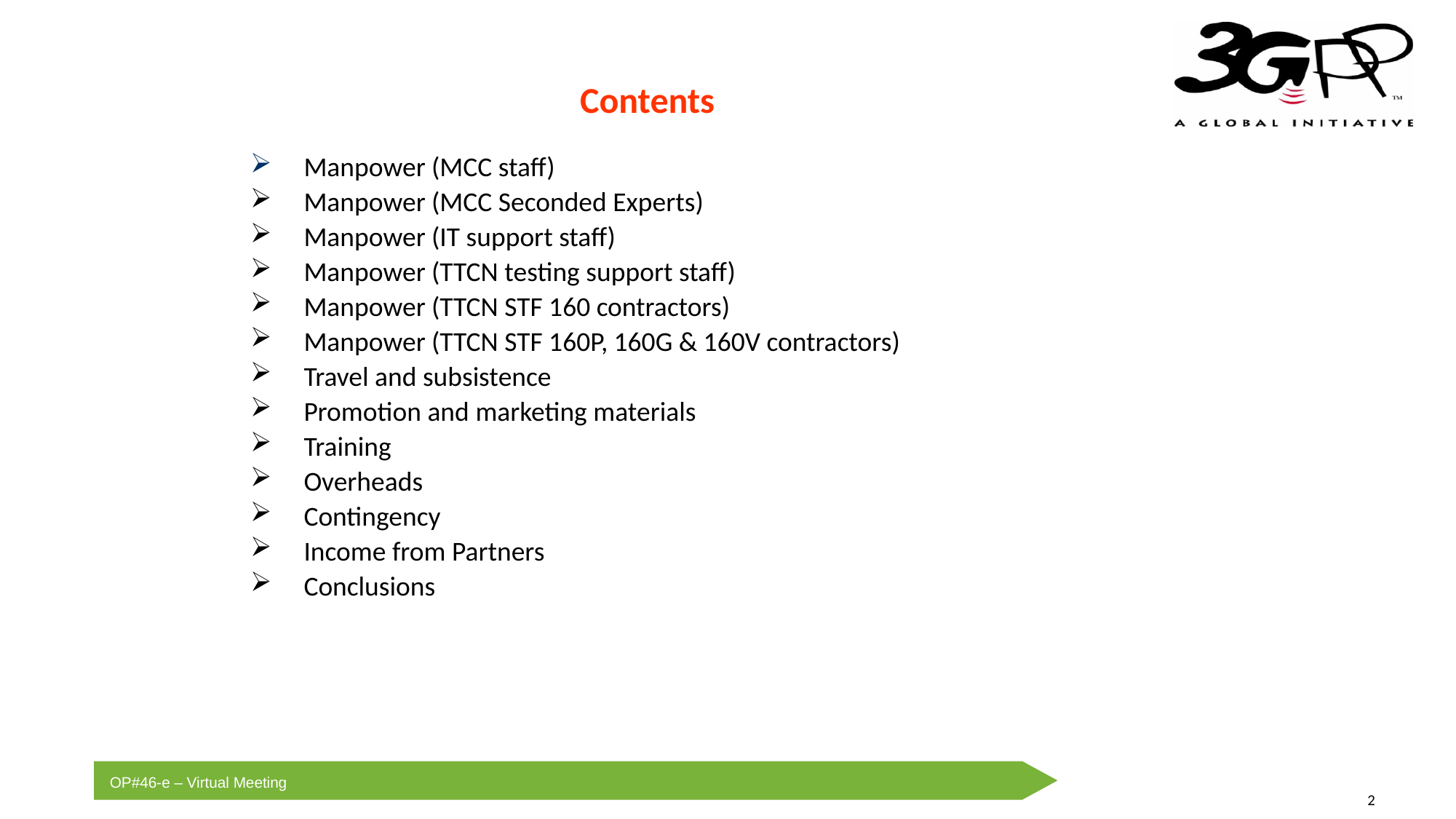

# Contents
  Manpower (MCC staff)
  Manpower (MCC Seconded Experts)
  Manpower (IT support staff)
  Manpower (TTCN testing support staff)
  Manpower (TTCN STF 160 contractors)
  Manpower (TTCN STF 160P, 160G & 160V contractors)
  Travel and subsistence
  Promotion and marketing materials
  Training
  Overheads
  Contingency
  Income from Partners
  Conclusions
2